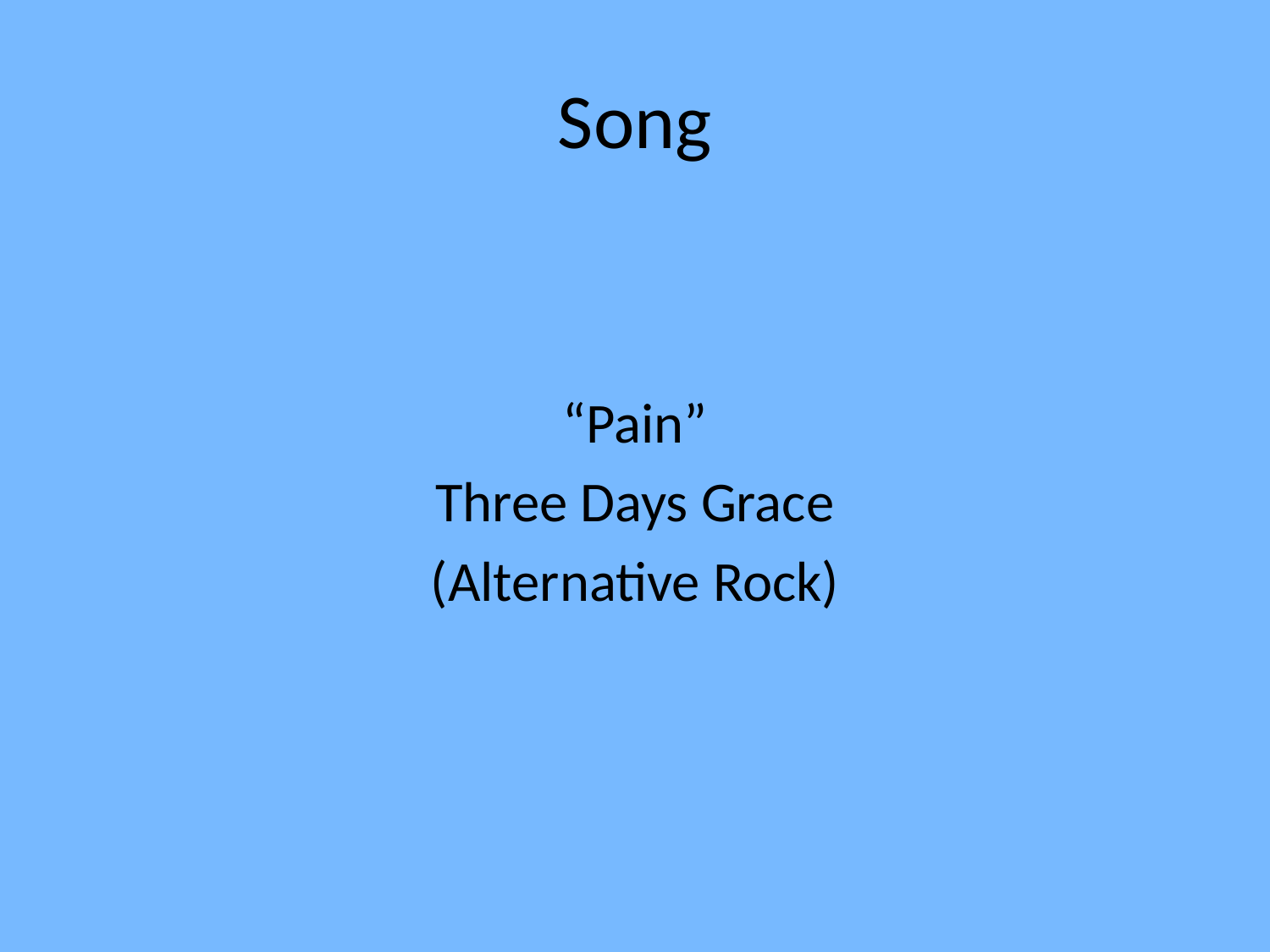

# Song

“Pain”
Three Days Grace
(Alternative Rock)